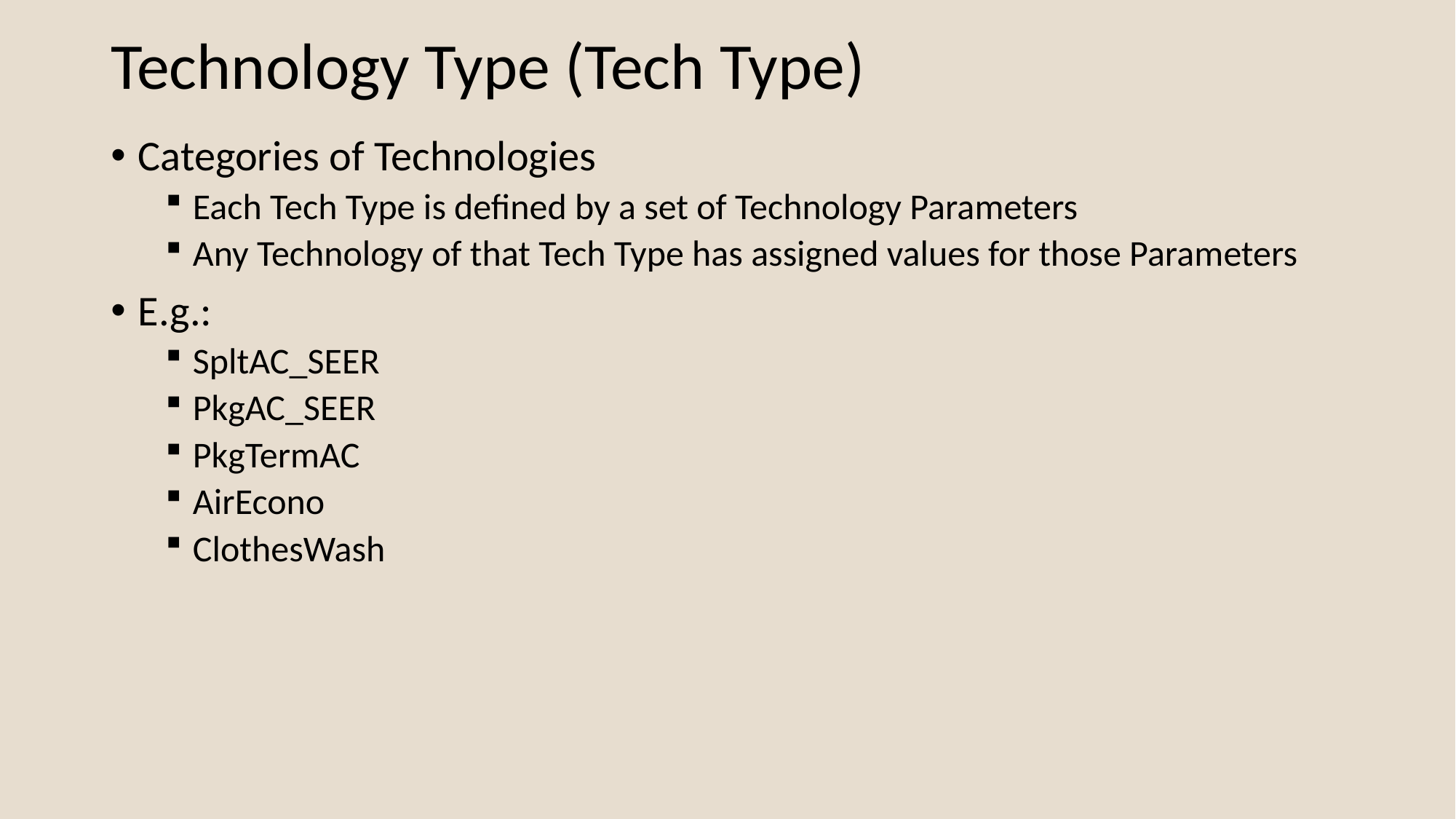

# Technology Type (Tech Type)
Categories of Technologies
Each Tech Type is defined by a set of Technology Parameters
Any Technology of that Tech Type has assigned values for those Parameters
E.g.:
SpltAC_SEER
PkgAC_SEER
PkgTermAC
AirEcono
ClothesWash